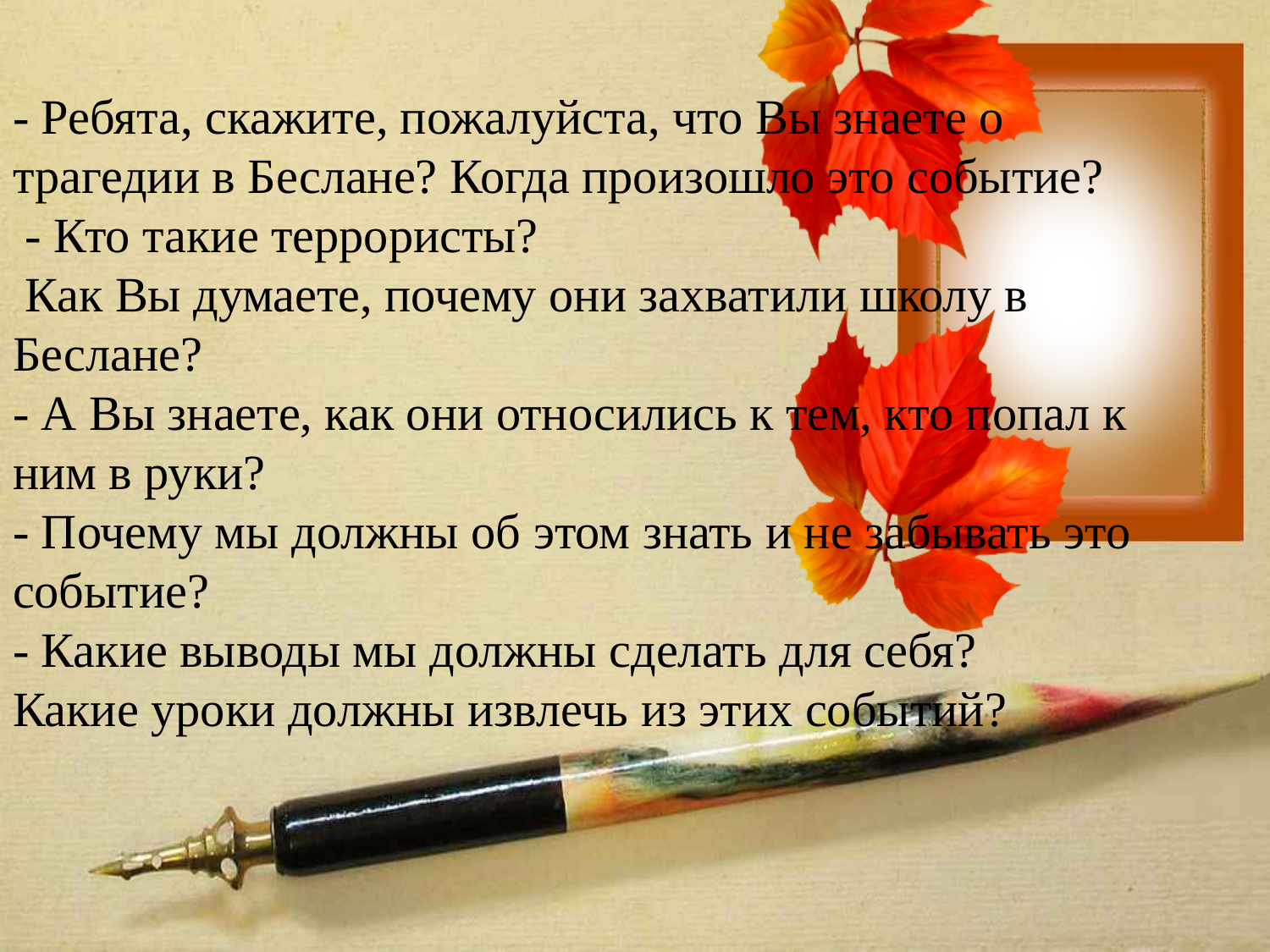

# - Ребята, скажите, пожалуйста, что Вы знаете о трагедии в Беслане? Когда произошло это событие? - Кто такие террористы? Как Вы думаете, почему они захватили школу в Беслане? - А Вы знаете, как они относились к тем, кто попал к ним в руки? - Почему мы должны об этом знать и не забывать это событие? - Какие выводы мы должны сделать для себя? Какие уроки должны извлечь из этих событий?